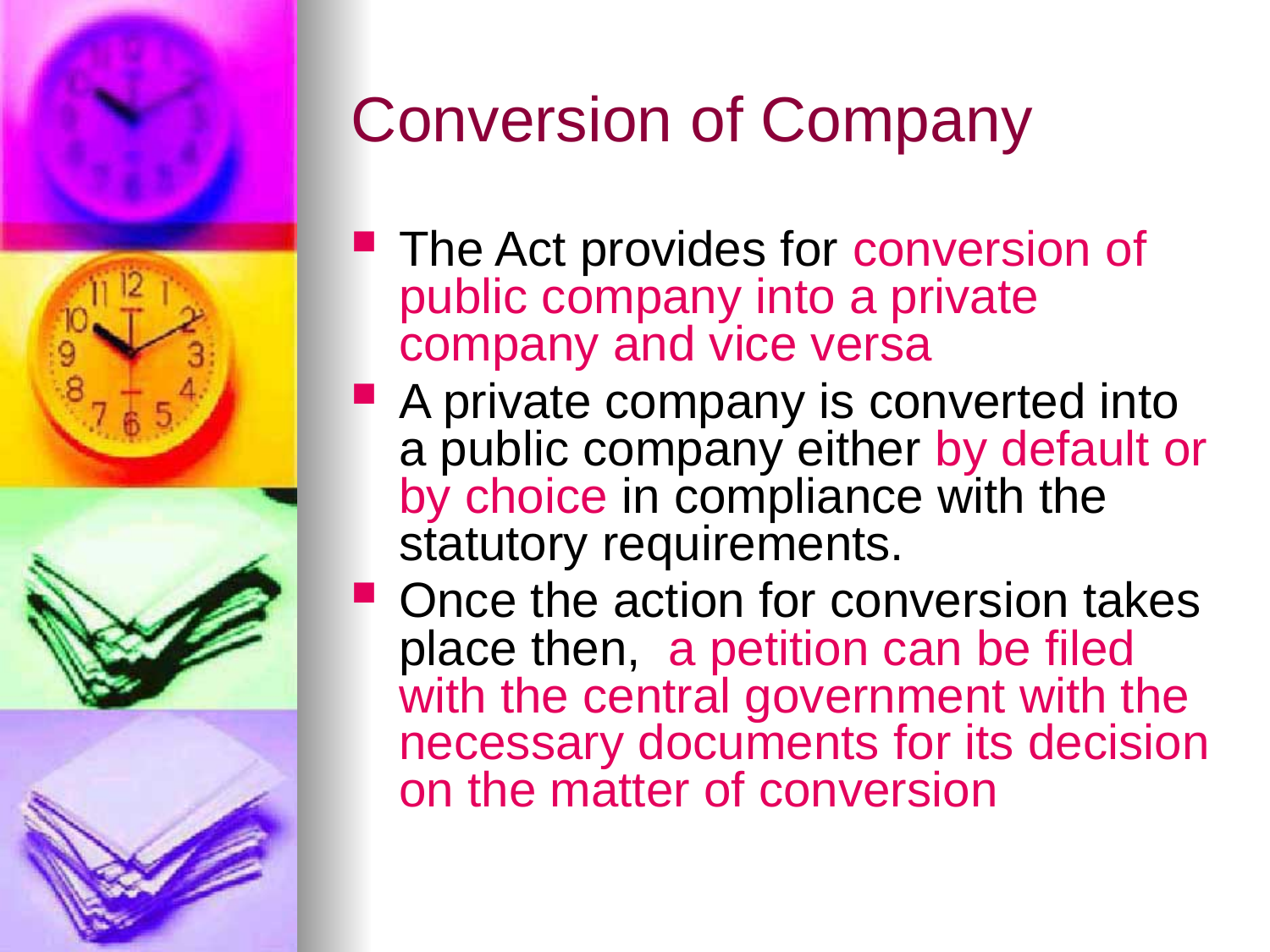

# Conversion of Company
The Act provides for conversion of public company into a private company and vice versa
A private company is converted into a public company either by default or by choice in compliance with the statutory requirements.
Once the action for conversion takes place then,  a petition can be filed with the central government with the necessary documents for its decision on the matter of conversion